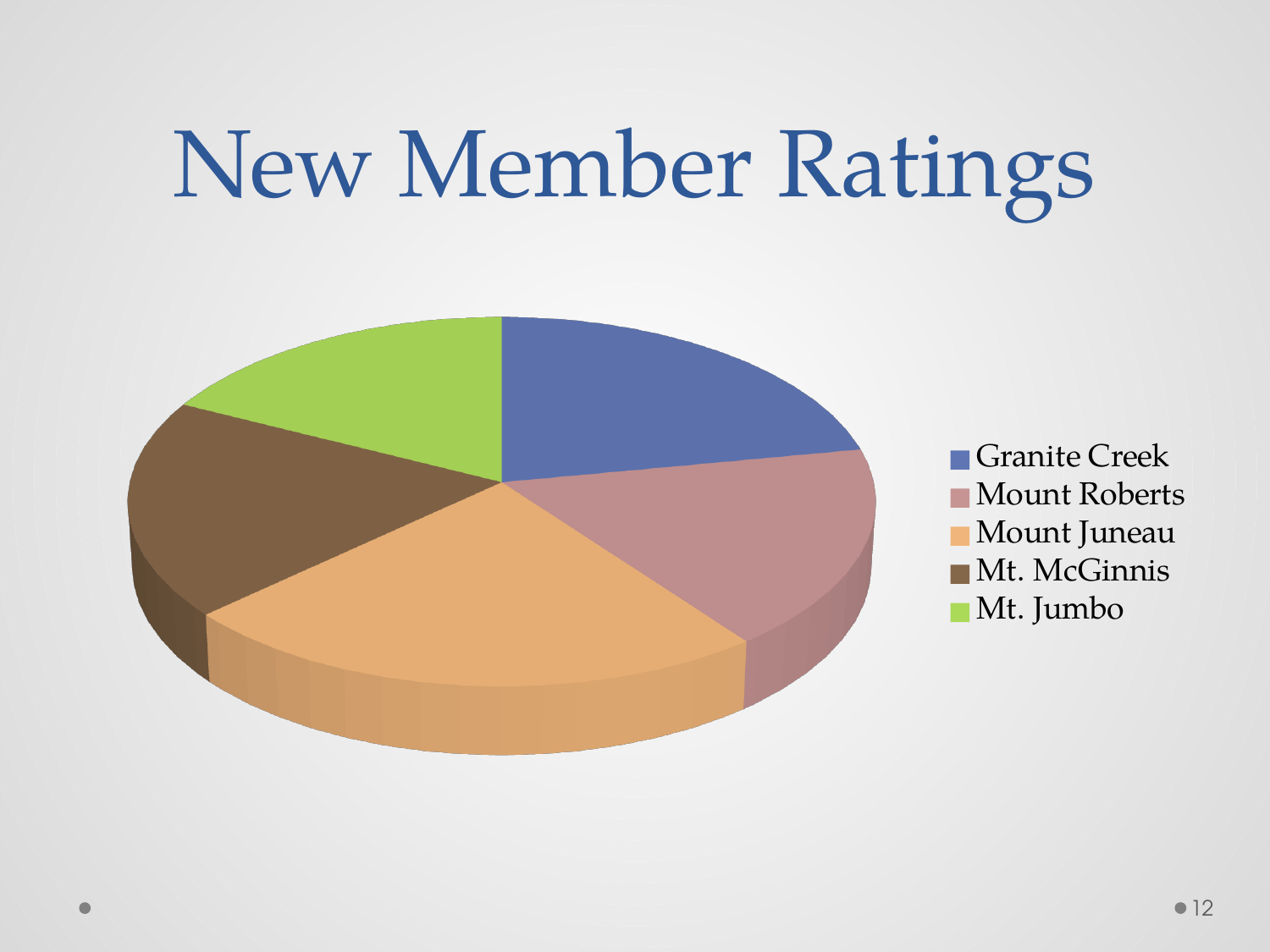

# New Member Ratings

[unsupported chart]

12